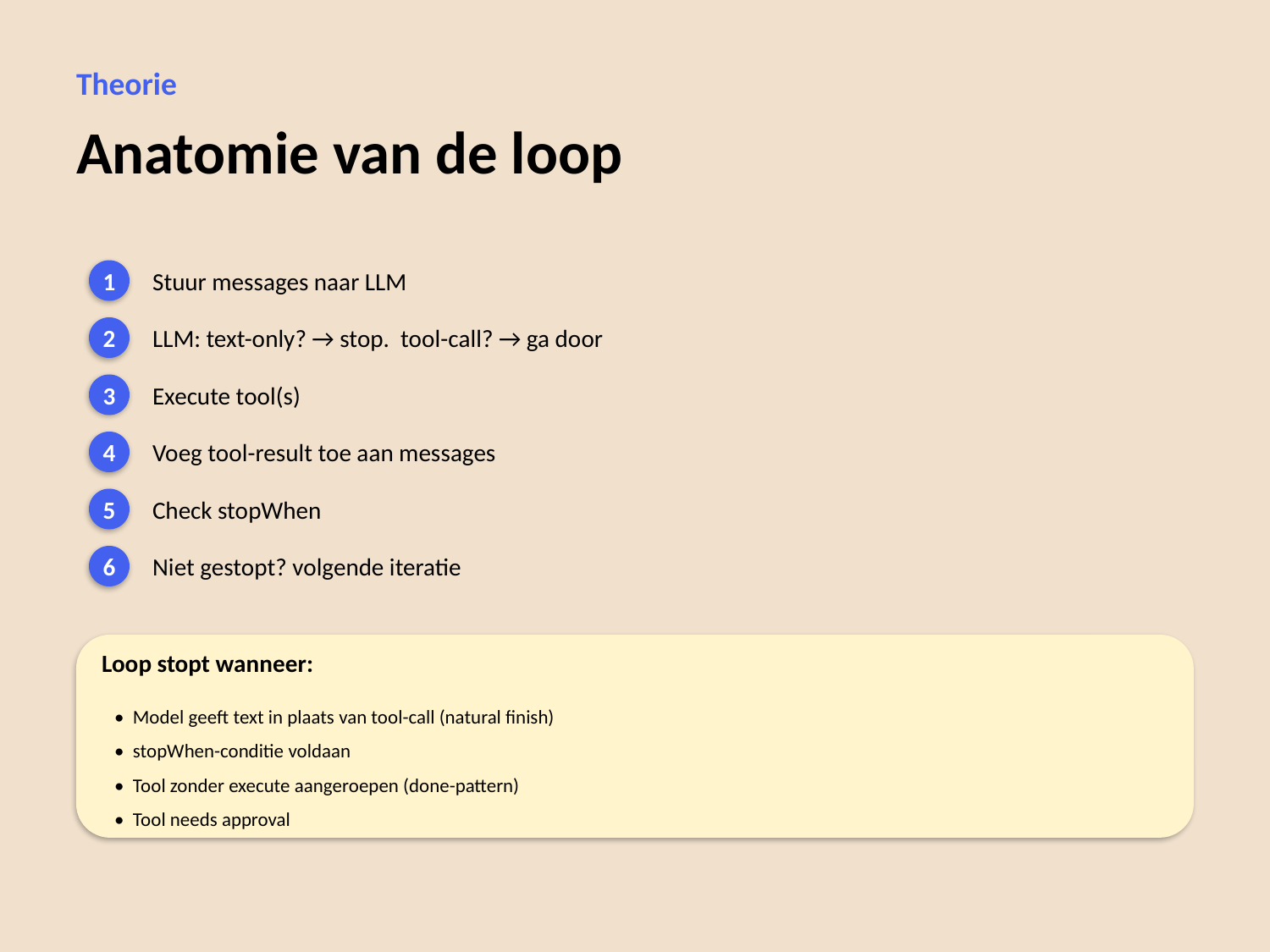

Theorie
Anatomie van de loop
Stuur messages naar LLM

1
LLM: text-only? → stop.  tool-call? → ga door

2
Execute tool(s)

3
Voeg tool-result toe aan messages

4
Check stopWhen

5
Niet gestopt? volgende iteratie

6

Loop stopt wanneer:
•  Model geeft text in plaats van tool-call (natural finish)
•  stopWhen-conditie voldaan
•  Tool zonder execute aangeroepen (done-pattern)
•  Tool needs approval